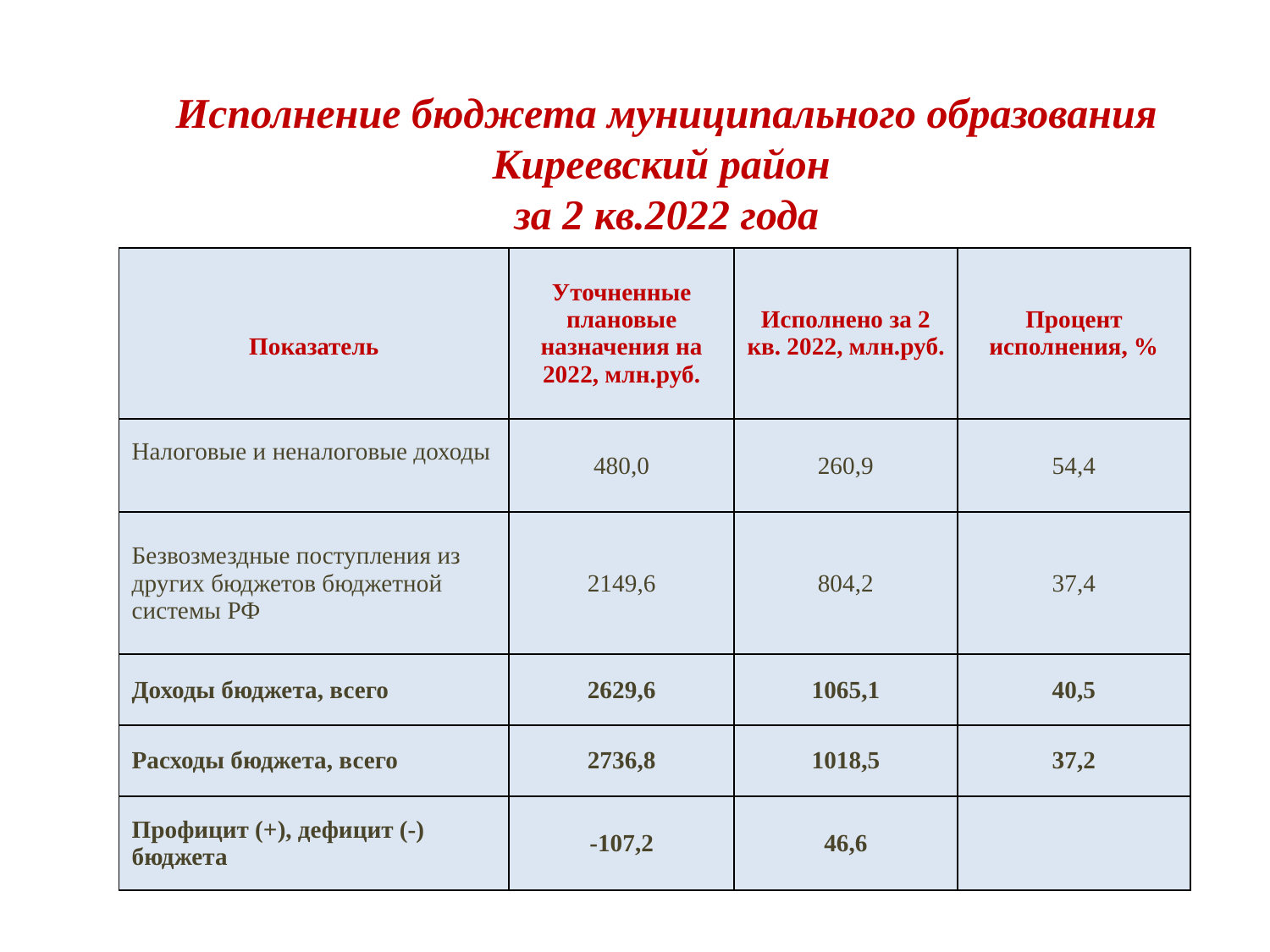

# Исполнение бюджета муниципального образования Киреевский район за 2 кв.2022 года
| Показатель | Уточненные плановые назначения на 2022, млн.руб. | Исполнено за 2 кв. 2022, млн.руб. | Процент исполнения, % |
| --- | --- | --- | --- |
| Налоговые и неналоговые доходы | 480,0 | 260,9 | 54,4 |
| Безвозмездные поступления из других бюджетов бюджетной системы РФ | 2149,6 | 804,2 | 37,4 |
| Доходы бюджета, всего | 2629,6 | 1065,1 | 40,5 |
| Расходы бюджета, всего | 2736,8 | 1018,5 | 37,2 |
| Профицит (+), дефицит (-) бюджета | -107,2 | 46,6 |  |